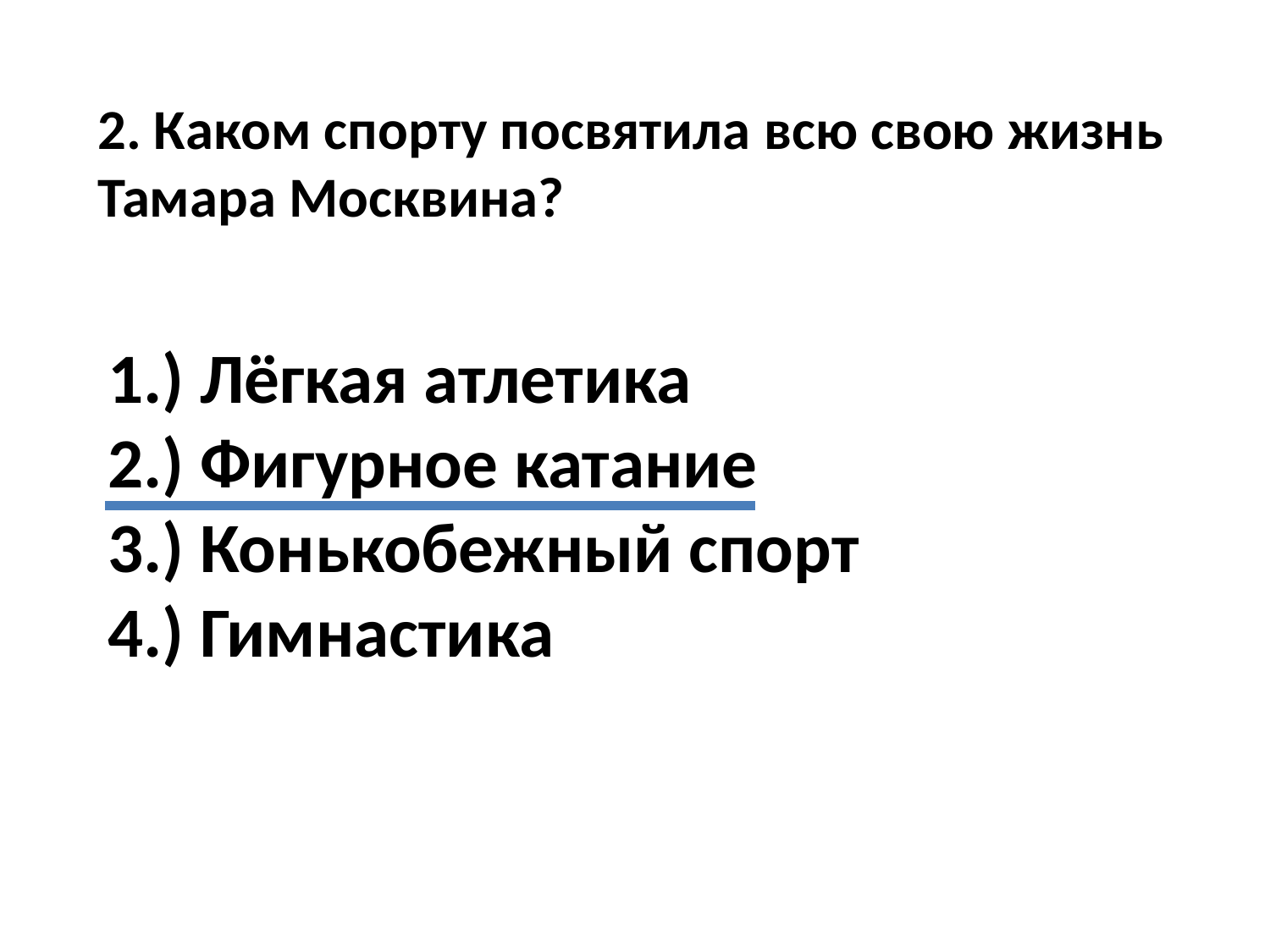

2. Каком спорту посвятила всю свою жизнь Тамара Москвина?
1.) Лёгкая атлетика
2.) Фигурное катание
3.) Конькобежный спорт
4.) Гимнастика